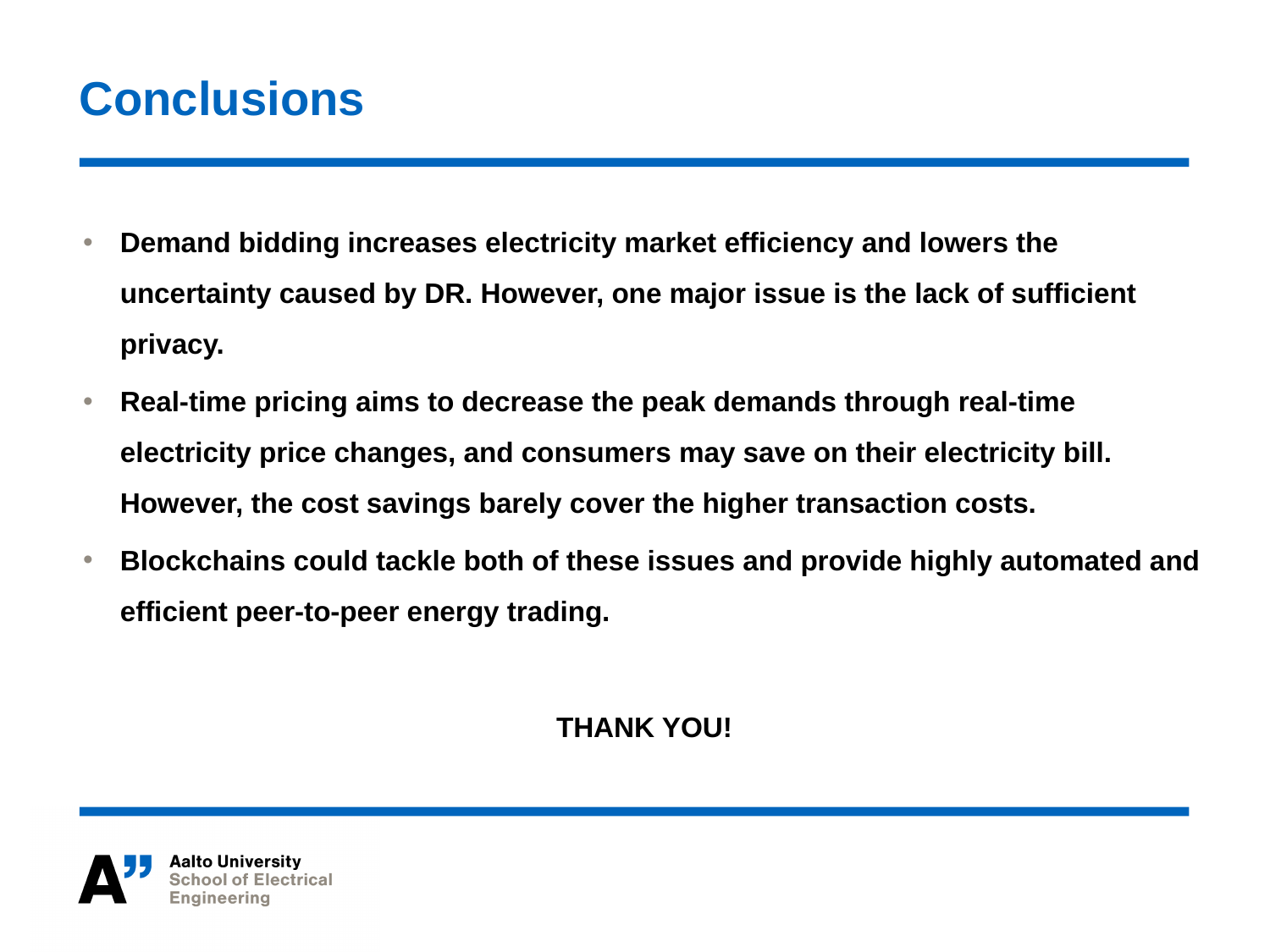

# Conclusions
Demand bidding increases electricity market efficiency and lowers the uncertainty caused by DR. However, one major issue is the lack of sufficient privacy.
Real-time pricing aims to decrease the peak demands through real-time electricity price changes, and consumers may save on their electricity bill. However, the cost savings barely cover the higher transaction costs.
Blockchains could tackle both of these issues and provide highly automated and efficient peer-to-peer energy trading.

THANK YOU!